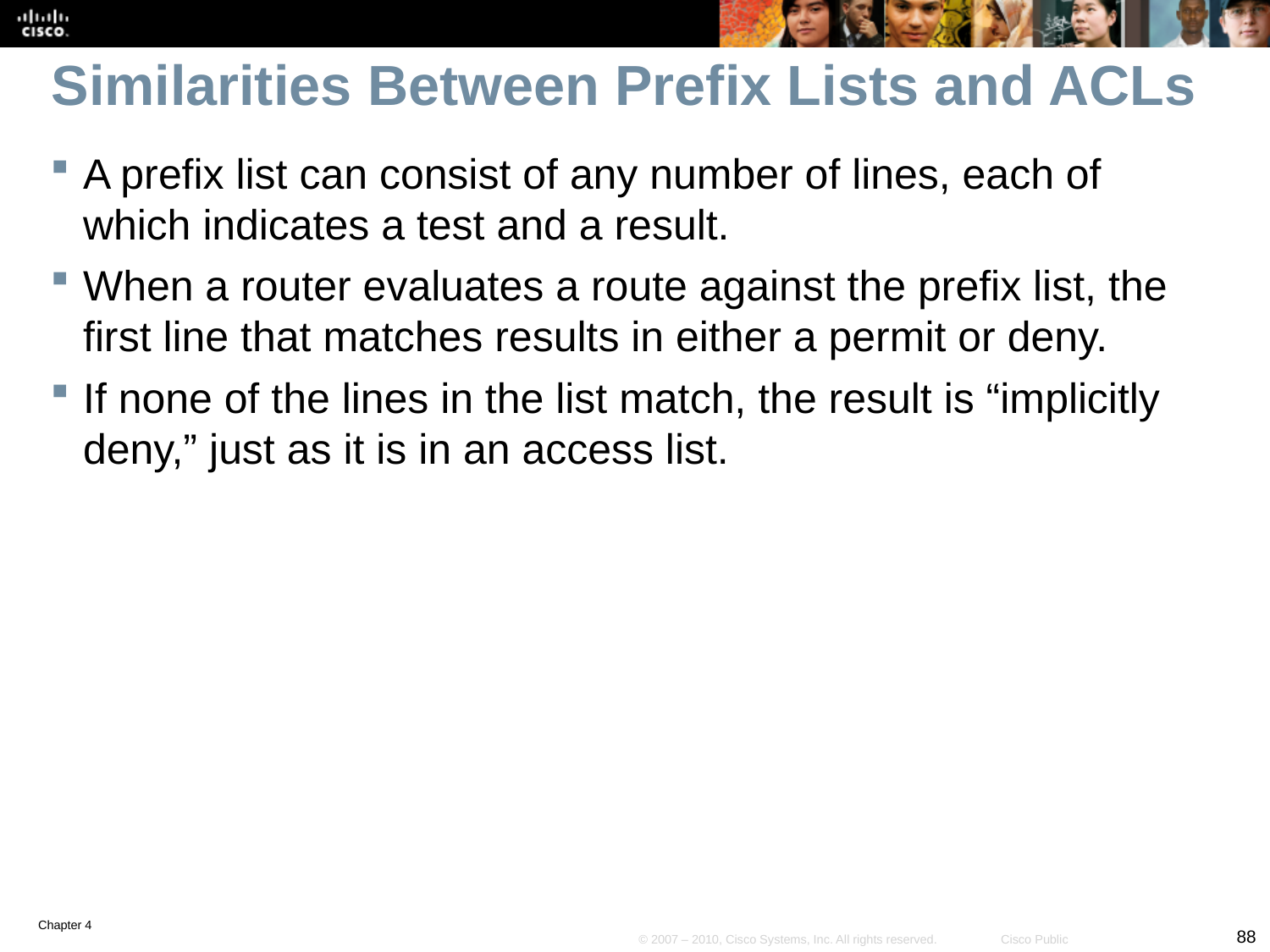

# Similarities Between Prefix Lists and ACLs
A prefix list can consist of any number of lines, each of which indicates a test and a result.
When a router evaluates a route against the prefix list, the first line that matches results in either a permit or deny.
If none of the lines in the list match, the result is “implicitly deny,” just as it is in an access list.